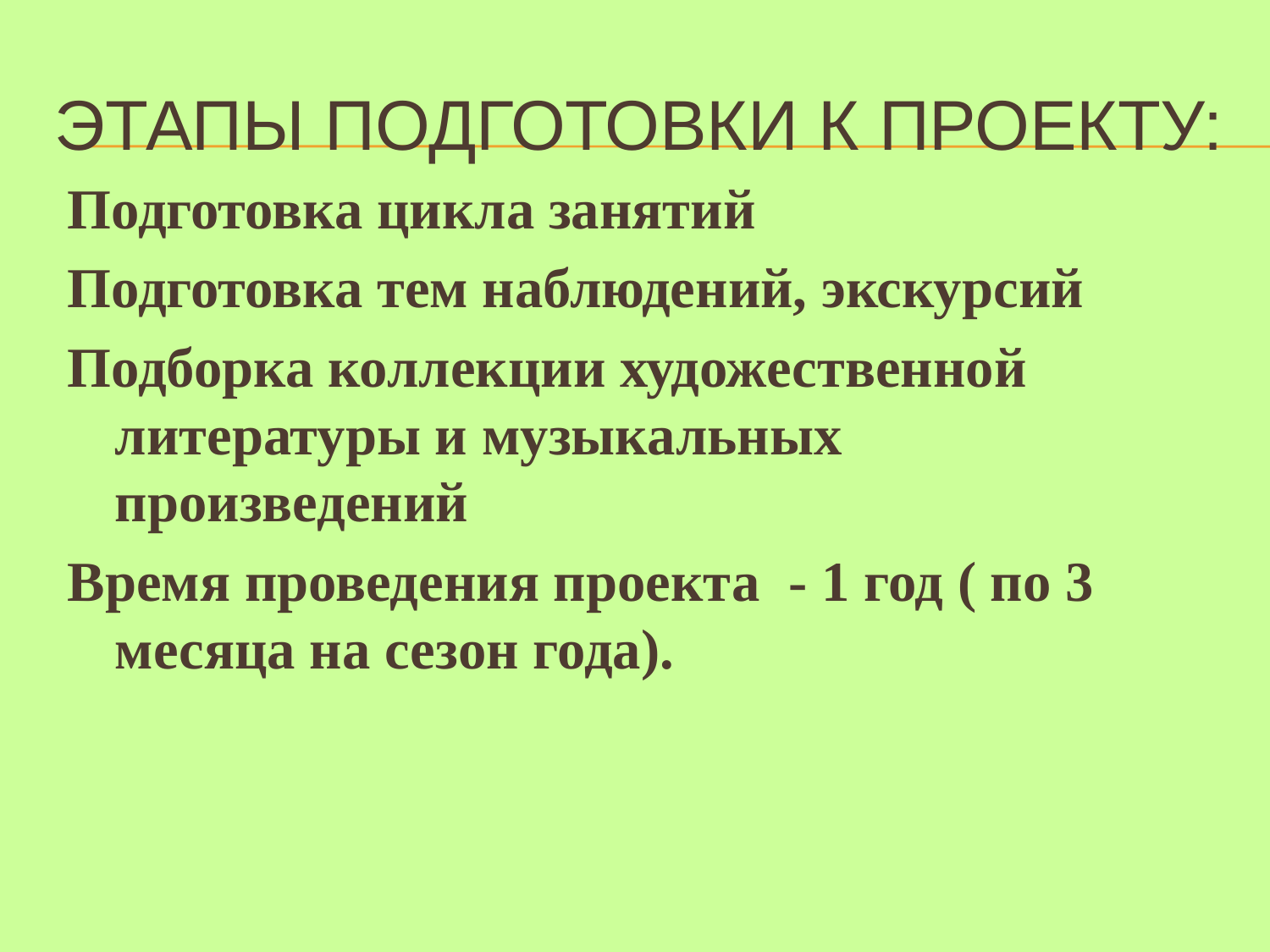

# Этапы подготовки к проекту:
Подготовка цикла занятий
Подготовка тем наблюдений, экскурсий
Подборка коллекции художественной литературы и музыкальных произведений
Время проведения проекта  - 1 год ( по 3 месяца на сезон года).